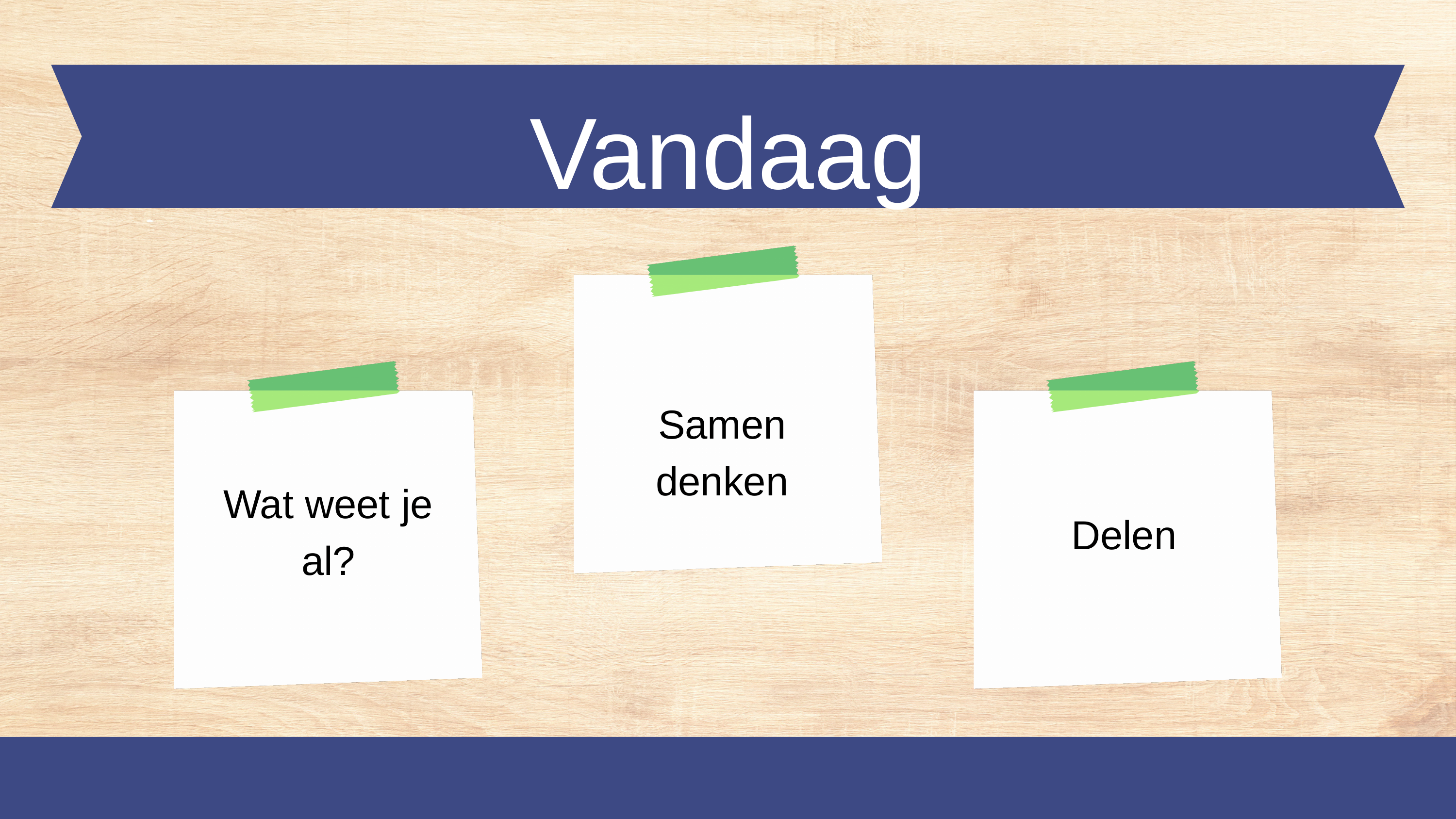

Vandaag

Samen denken

Wat weet je al?

Delen